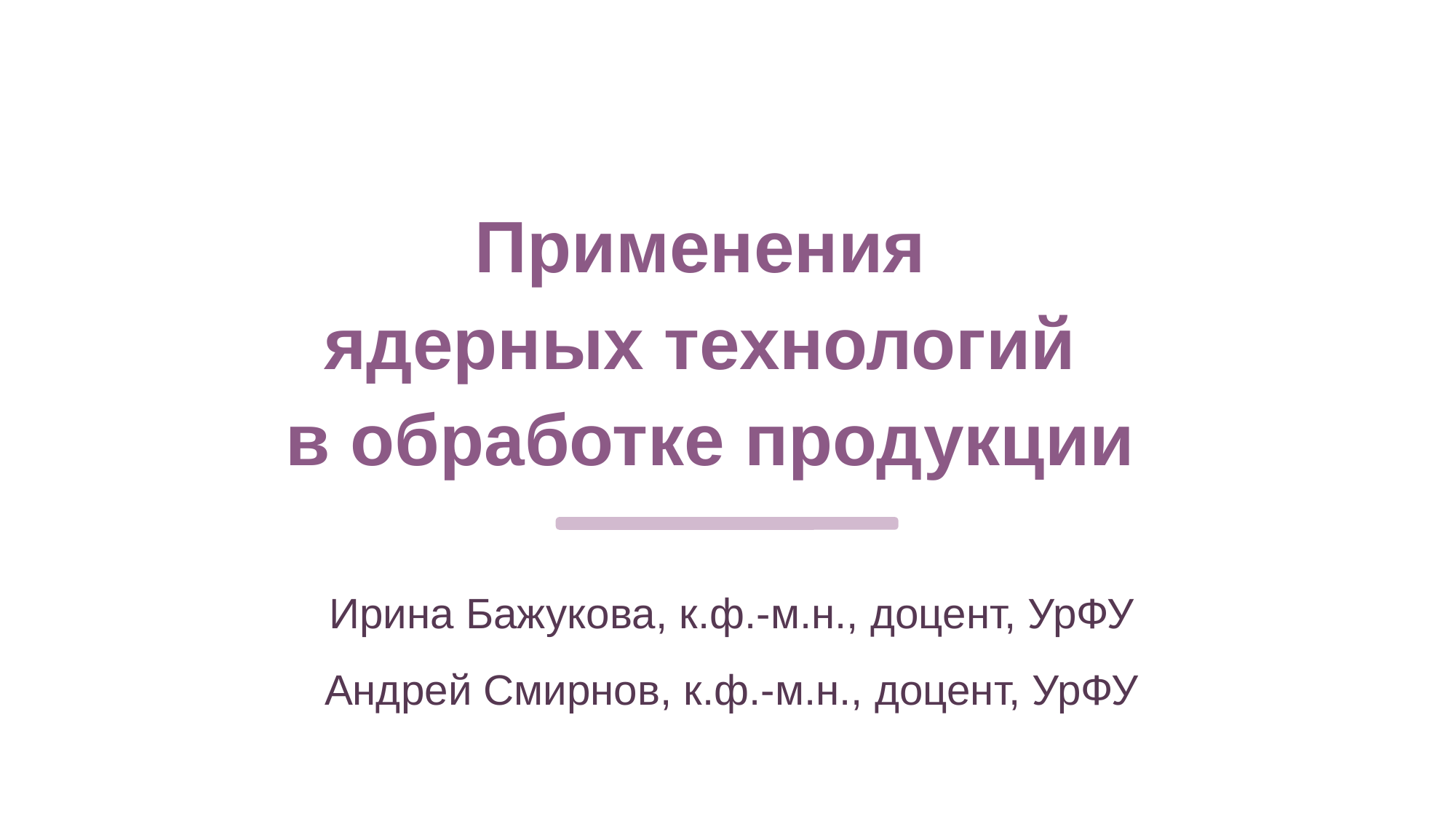

Применения
ядерных технологий
в обработке продукции

Ирина Бажукова, к.ф.-м.н., доцент, УрФУ
Андрей Смирнов, к.ф.-м.н., доцент, УрФУ